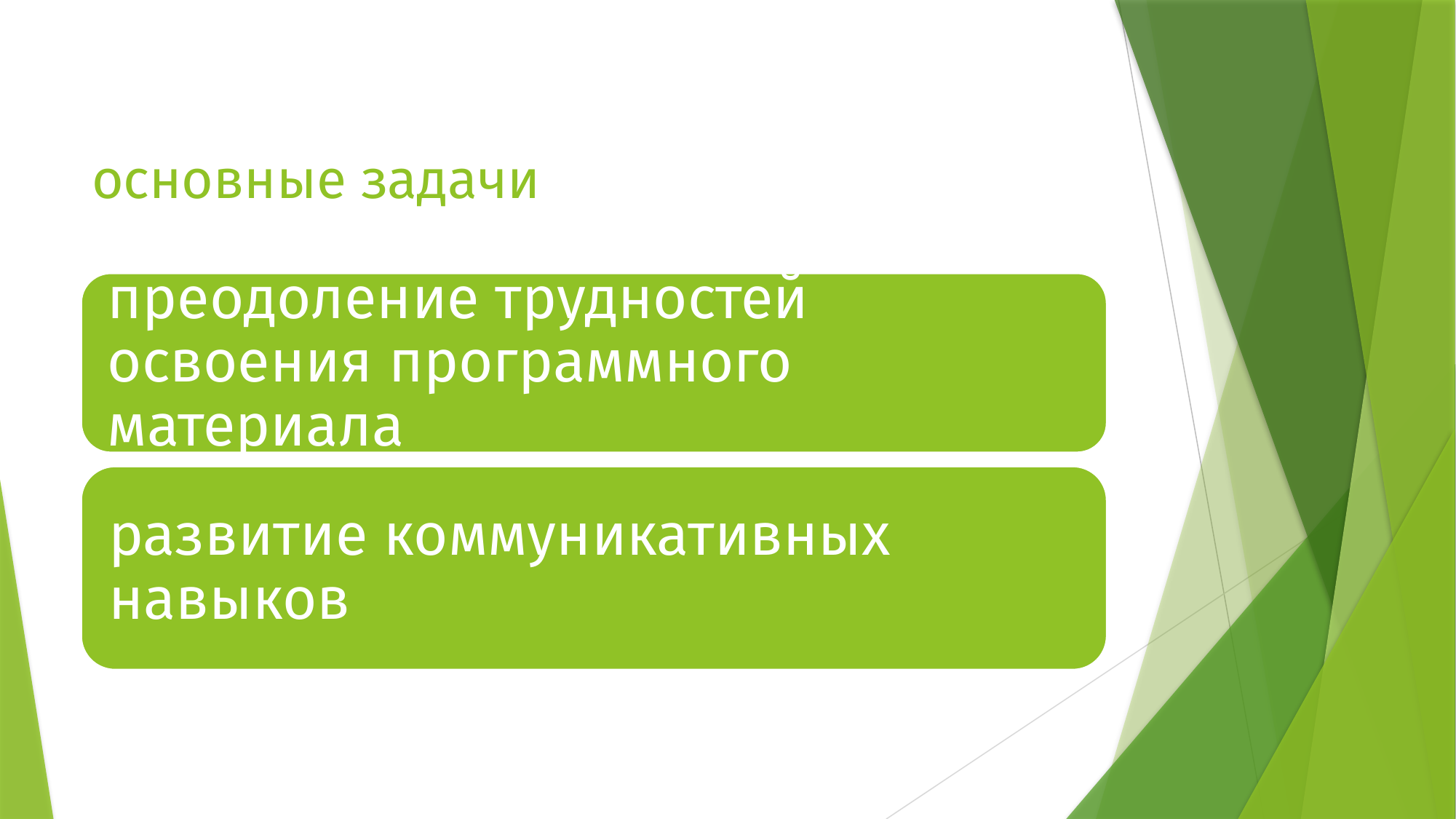

# основные задачи
преодоление трудностей освоения программного материала
развитие коммуникативных навыков